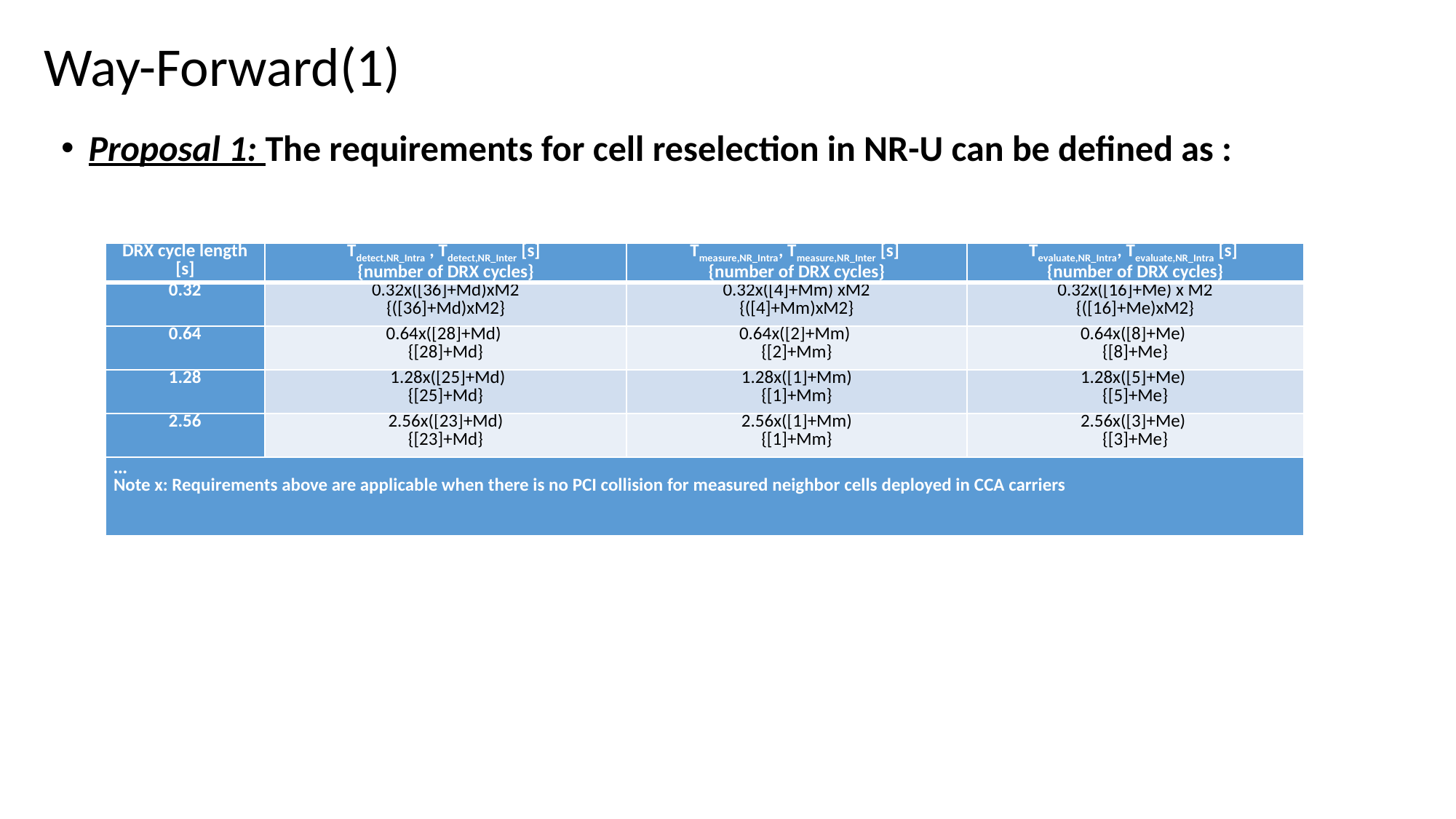

# Way-Forward(1)
Proposal 1: The requirements for cell reselection in NR-U can be defined as :

| DRX cycle length [s] | Tdetect,NR\_Intra , Tdetect,NR\_Inter [s] {number of DRX cycles} | Tmeasure,NR\_Intra, Tmeasure,NR\_Inter [s] {number of DRX cycles} | Tevaluate,NR\_Intra, Tevaluate,NR\_Intra [s] {number of DRX cycles} |
| --- | --- | --- | --- |
| 0.32 | 0.32x([36]+Md)xM2 {([36]+Md)xM2} | 0.32x([4]+Mm) xM2 {([4]+Mm)xM2} | 0.32x([16]+Me) x M2 {([16]+Me)xM2} |
| 0.64 | 0.64x([28]+Md) {[28]+Md} | 0.64x([2]+Mm) {[2]+Mm} | 0.64x([8]+Me) {[8]+Me} |
| 1.28 | 1.28x([25]+Md) {[25]+Md} | 1.28x([1]+Mm) {[1]+Mm} | 1.28x([5]+Me) {[5]+Me} |
| 2.56 | 2.56x([23]+Md) {[23]+Md} | 2.56x([1]+Mm) {[1]+Mm} | 2.56x([3]+Me) {[3]+Me} |
| ... Note x: Requirements above are applicable when there is no PCI collision for measured neighbor cells deployed in CCA carriers |  |  |  |